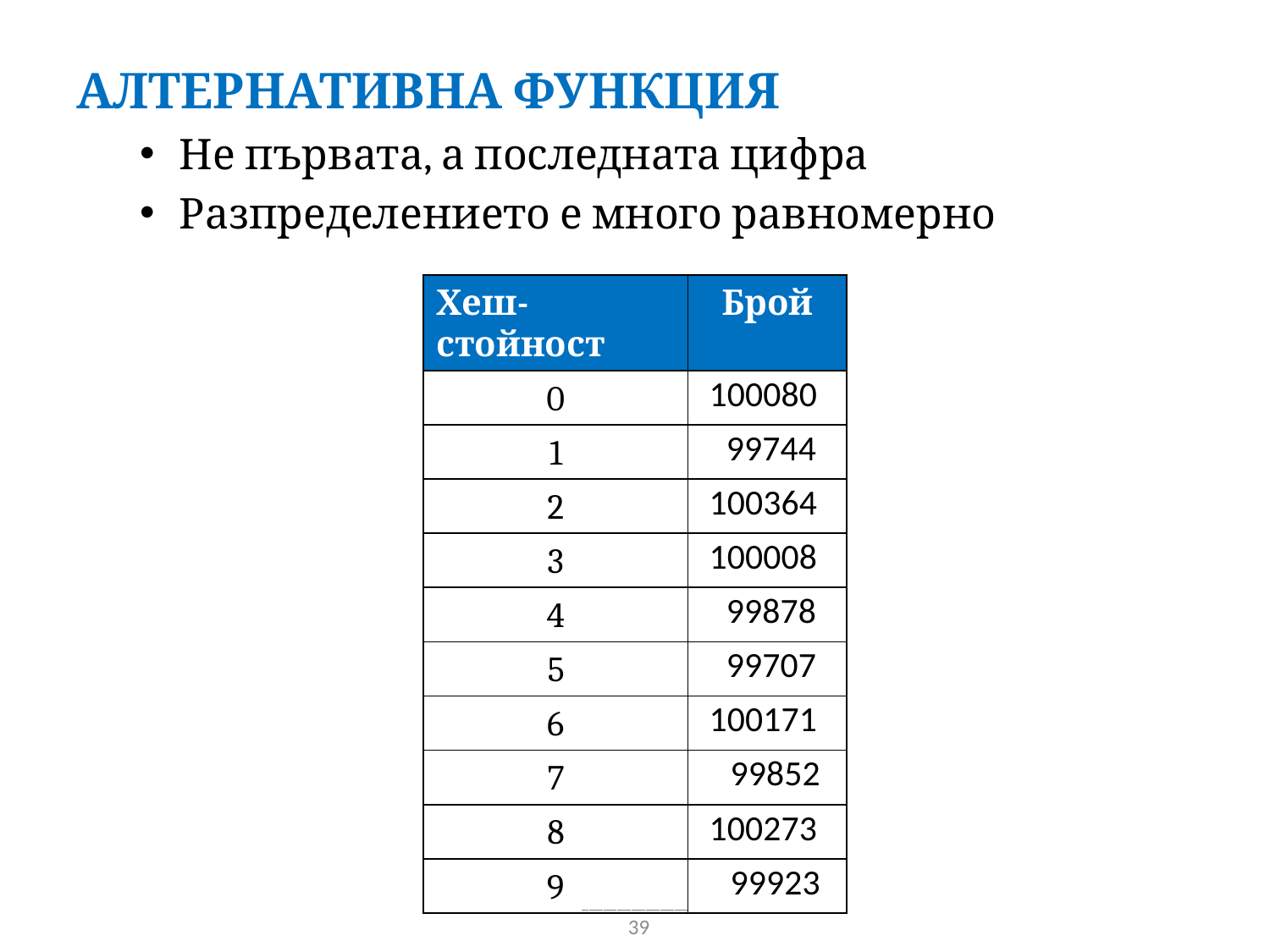

Алтернативна функция
Не първата, а последната цифра
Разпределението е много равномерно
| Хеш-стойност | Брой |
| --- | --- |
| 0 | 100080 |
| 1 | 99744 |
| 2 | 100364 |
| 3 | 100008 |
| 4 | 99878 |
| 5 | 99707 |
| 6 | 100171 |
| 7 | 99852 |
| 8 | 100273 |
| 9 | 99923 |
39